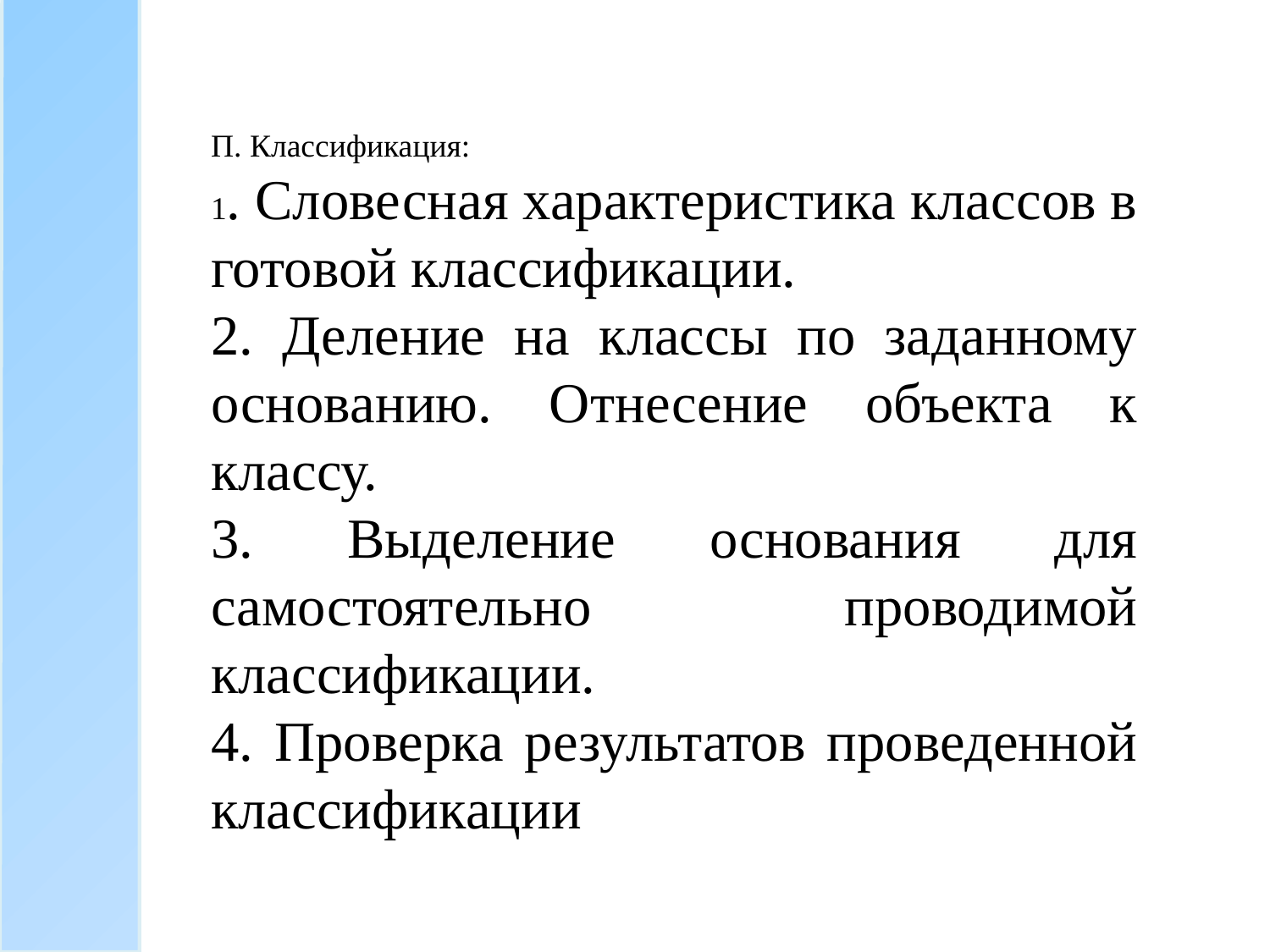

П. Классификация:
1. Словесная характеристика классов в готовой классификации.
2. Деление на классы по заданному основанию. Отнесение объекта к классу.
3. Выделение основания для самостоятельно проводимой классификации.
4. Проверка результатов проведенной классификации